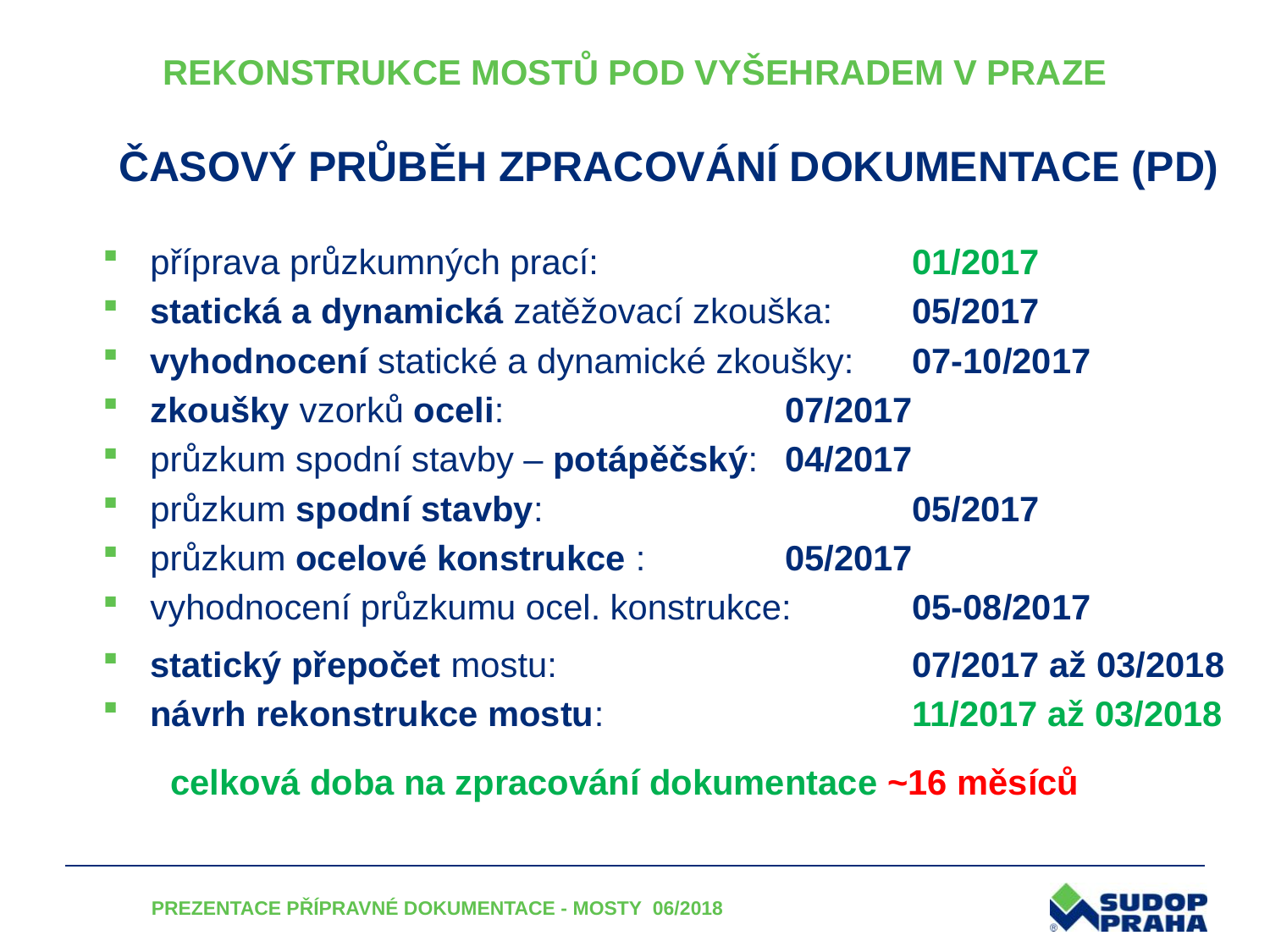

# REKONSTRUKCE MOSTŮ POD VYŠEHRADEM V PRAZE
ČASOVÝ PRŮBĚH ZPRACOVÁNÍ DOKUMENTACE (PD)

příprava průzkumných prací:			01/2017
statická a dynamická zatěžovací zkouška: 	05/2017
vyhodnocení statické a dynamické zkoušky:	07-10/2017
zkoušky vzorků oceli:			07/2017
průzkum spodní stavby – potápěčský:	04/2017
průzkum spodní stavby: 			05/2017
průzkum ocelové konstrukce :		05/2017
vyhodnocení průzkumu ocel. konstrukce:	05-08/2017

statický přepočet mostu:			07/2017 až 03/2018
návrh rekonstrukce mostu:			11/2017 až 03/2018

       celková doba na zpracování dokumentace ~16 měsíců

PREZENTACE PŘÍPRAVNÉ DOKUMENTACE - MOSTY  06/2018